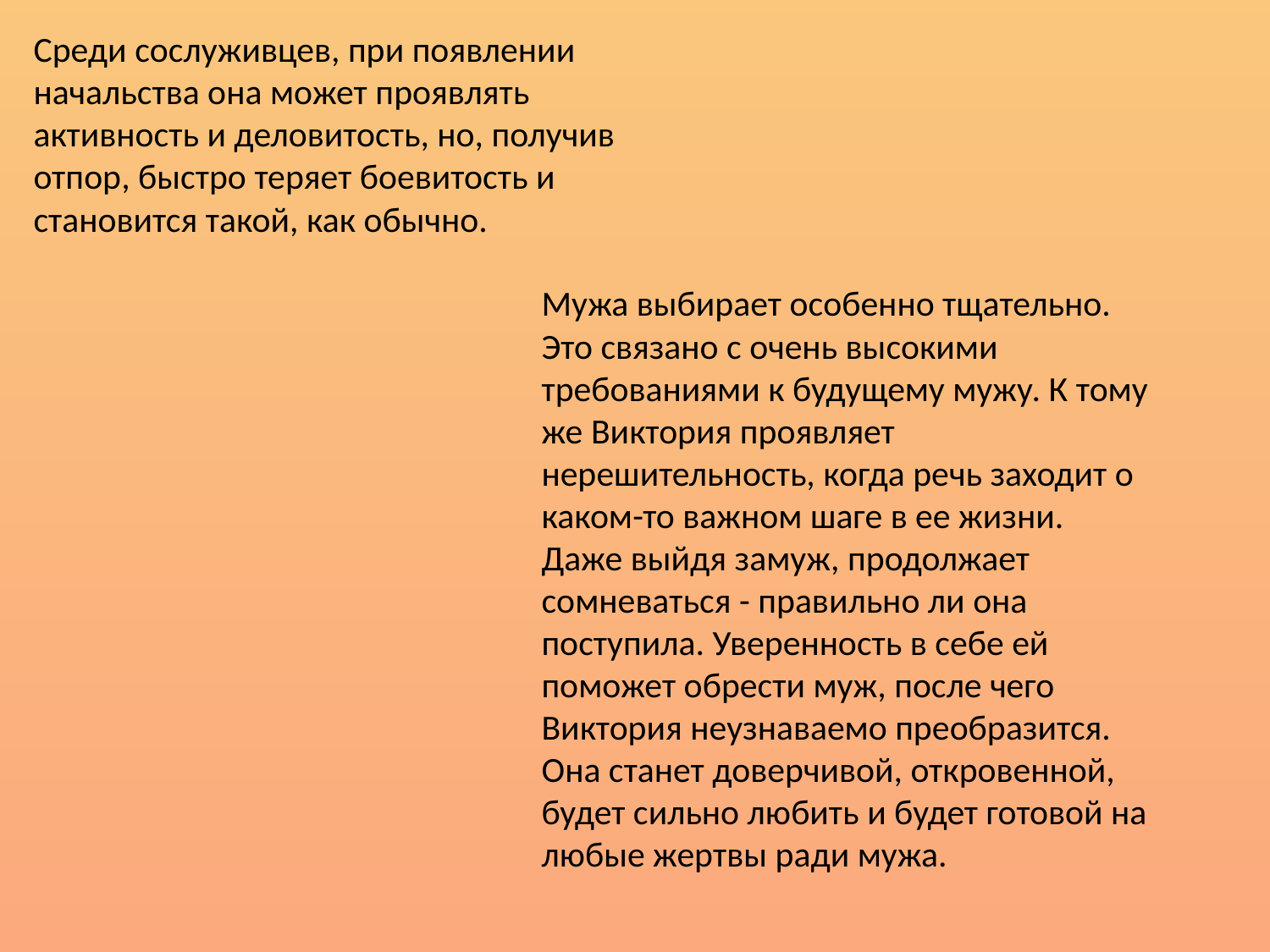

Среди сослуживцев, при появлении начальства она может проявлять активность и деловитость, но, получив отпор, быстро теряет боевитость и становится такой, как обычно.
Мужа выбирает особенно тщательно. Это связано с очень высокими требованиями к будущему мужу. К тому же Виктория проявляет нерешительность, когда речь заходит о каком-то важном шаге в ее жизни. Даже выйдя замуж, продолжает сомневаться - правильно ли она поступила. Уверенность в себе ей поможет обрести муж, после чего Виктория неузнаваемо преобразится. Она станет доверчивой, откровенной, будет сильно любить и будет готовой на любые жертвы ради мужа.